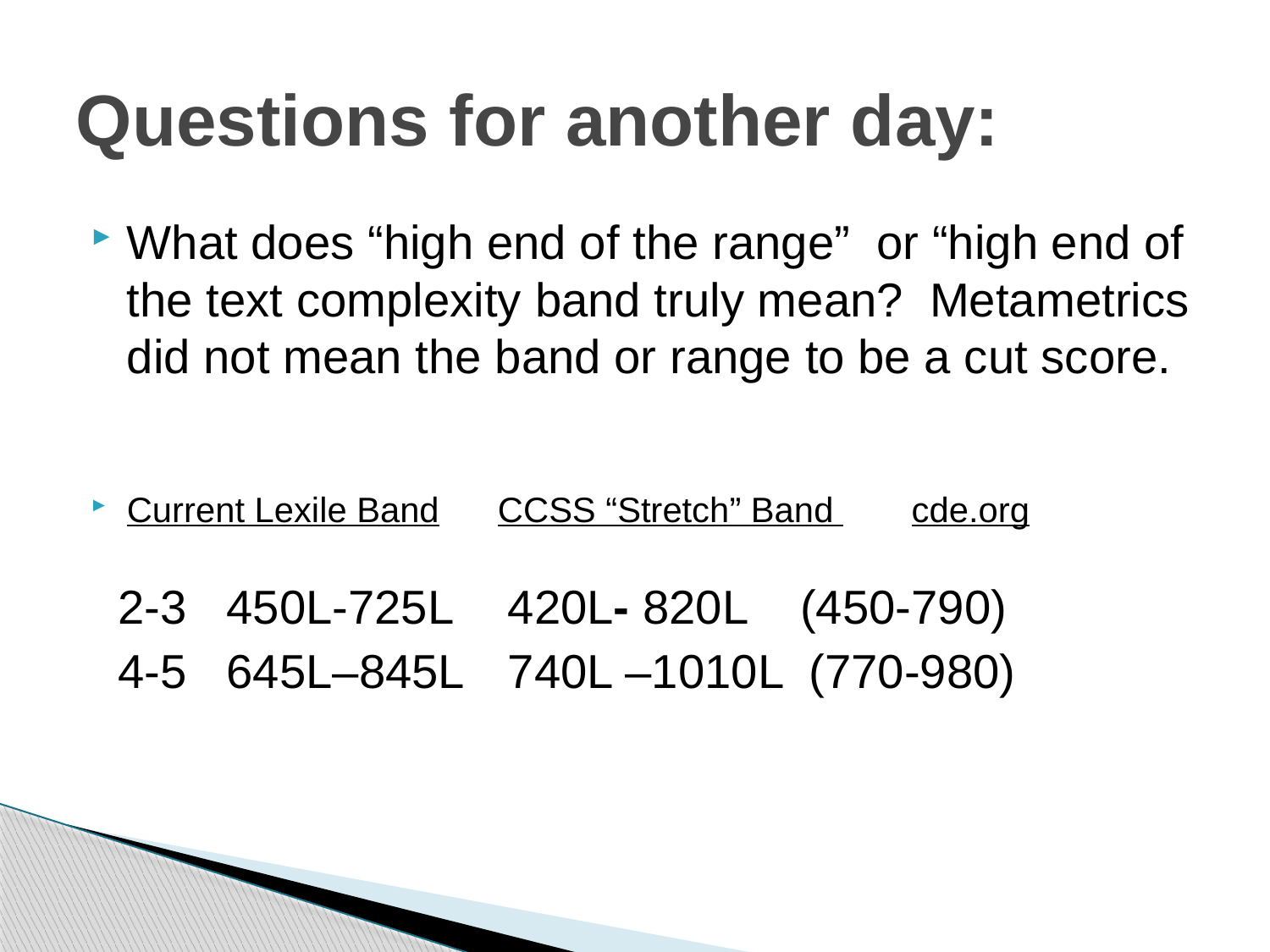

# Questions for another day:
What does “high end of the range”  or “high end of the text complexity band truly mean?  Metametrics did not mean the band or range to be a cut score.

Current Lexile Band      CCSS “Stretch” Band        cde.org

  2-3   450L-725L	420L- 820L    (450-790)
  4-5   645L–845L	740L –1010L  (770-980)